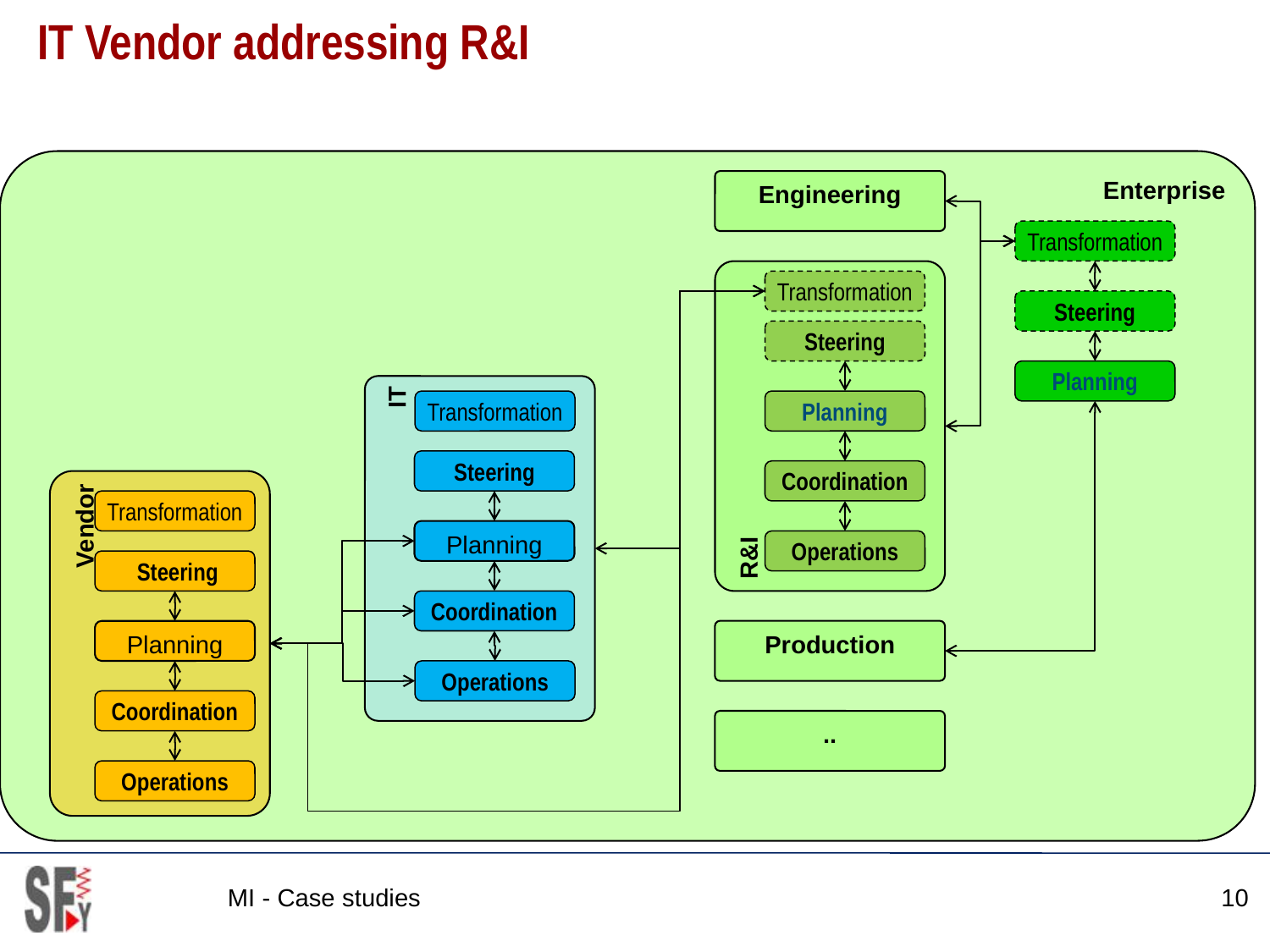

# IT Vendor addressing R&I
Enterprise
Engineering
Transformation
R&I
Transformation
Steering
Steering
Planning
IT
Transformation
Planning
Steering
Coordination
Vendor
Transformation
Planning

Operations
 Steering
Coordination
Production
Planning

Operations
Coordination
..
Operations

MI - Case studies
10